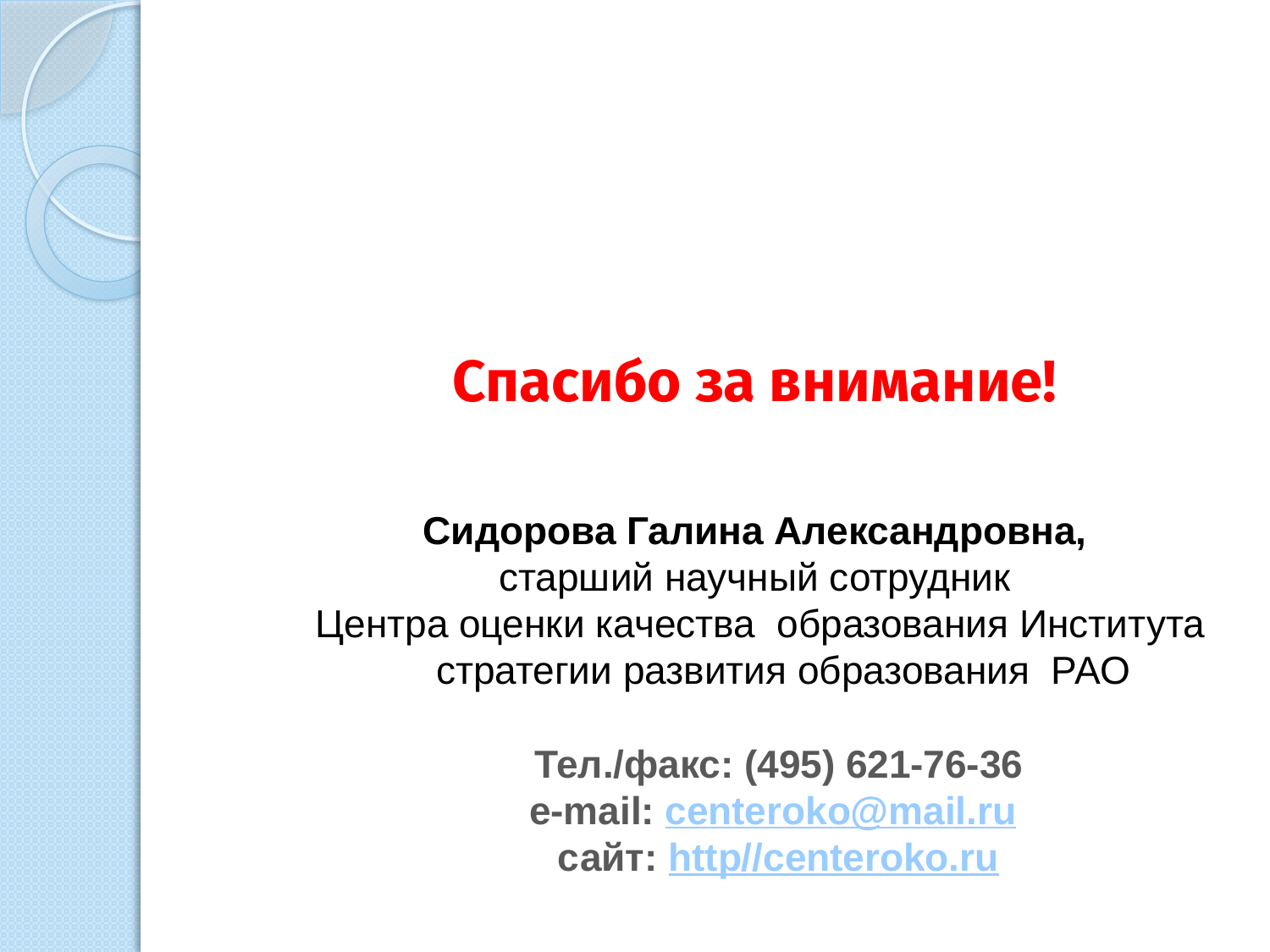

Спасибо за внимание!

Сидорова Галина Александровна,
старший научный сотрудник
Центра оценки качества  образования Института стратегии развития образования  РАО

Тел./факс: (495) 621-76-36
e-mail: centeroko@mail.ru
сайт: http//centeroko.ru